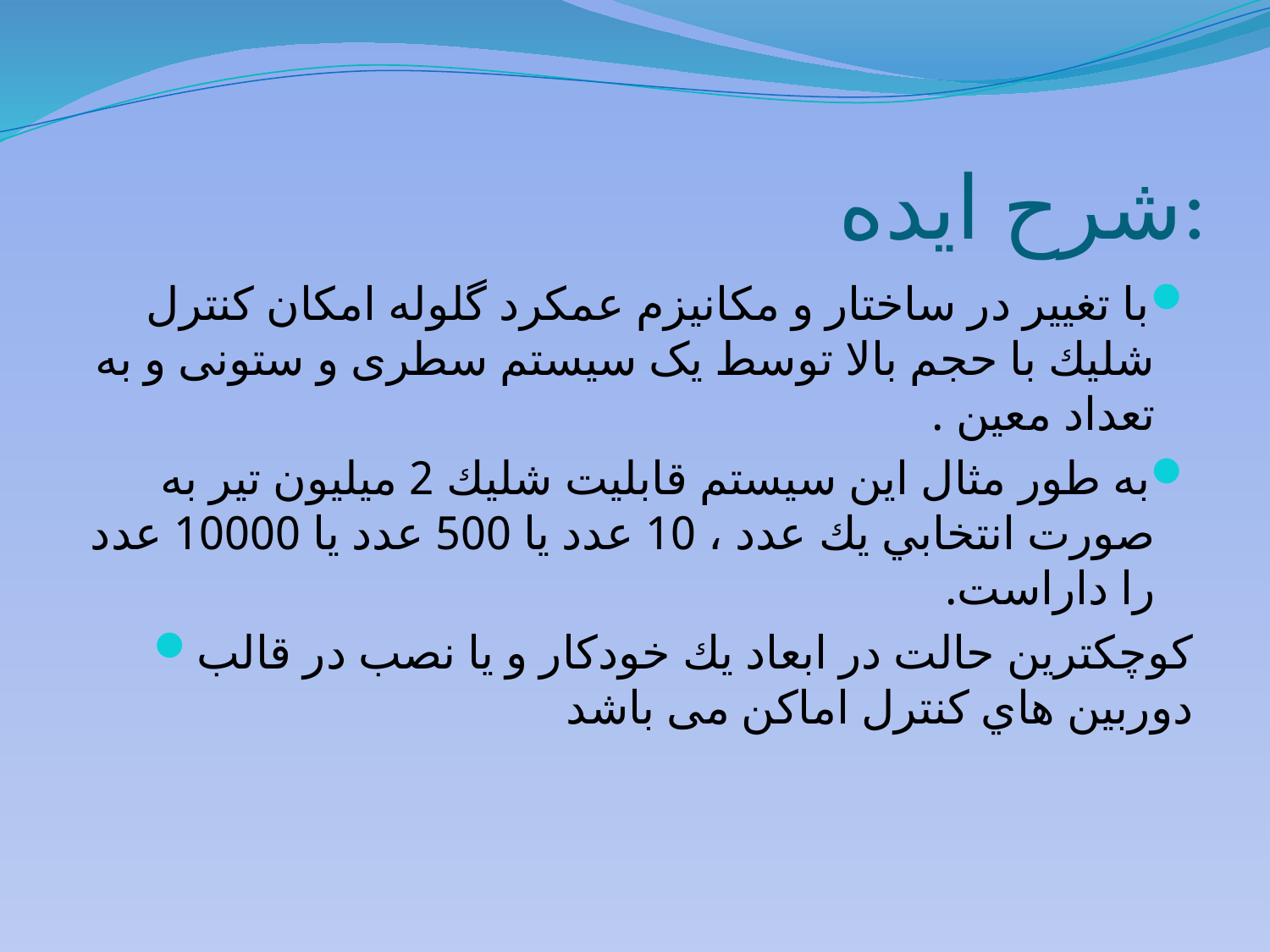

# شرح ايده:
با تغيير در ساختار و مكانيزم عمكرد گلوله امكان كنترل  شليك با حجم بالا توسط یک سیستم سطری و ستونی و به تعداد معين .
به طور مثال اين سيستم قابليت شليك 2 ميليون تير به صورت انتخابي يك عدد ، 10 عدد يا 500 عدد يا 10000 عدد را داراست.
كوچكترين حالت در ابعاد يك خودكار و يا نصب در قالب دوربين هاي كنترل اماكن می باشد